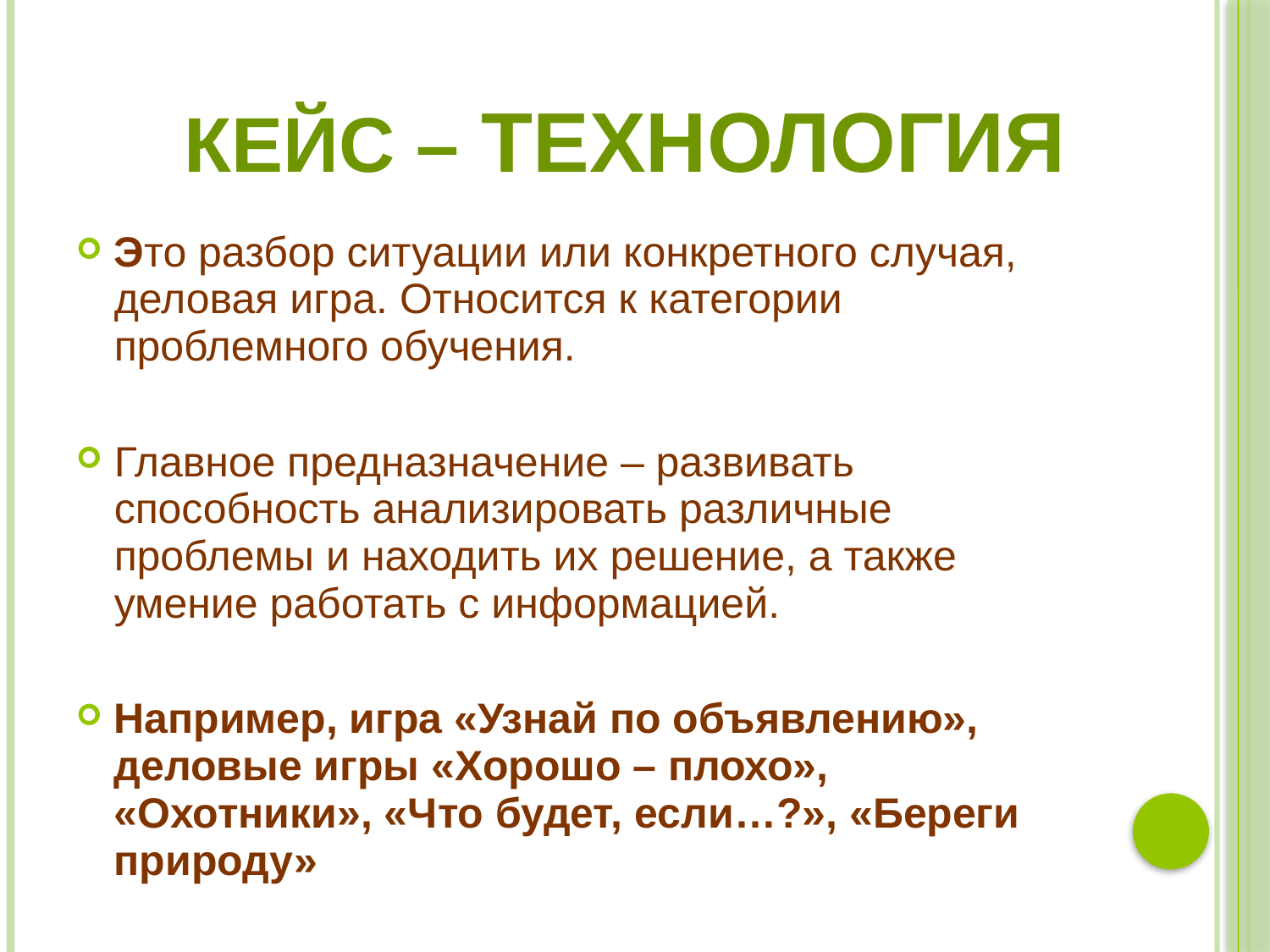

# Кейс – технология
Это разбор ситуации или конкретного случая, деловая игра. Относится к категории проблемного обучения.

Главное предназначение – развивать способность анализировать различные проблемы и находить их решение, а также умение работать с информацией.

Например, игра «Узнай по объявлению», деловые игры «Хорошо – плохо»,  «Охотники», «Что будет, если…?», «Береги природу»